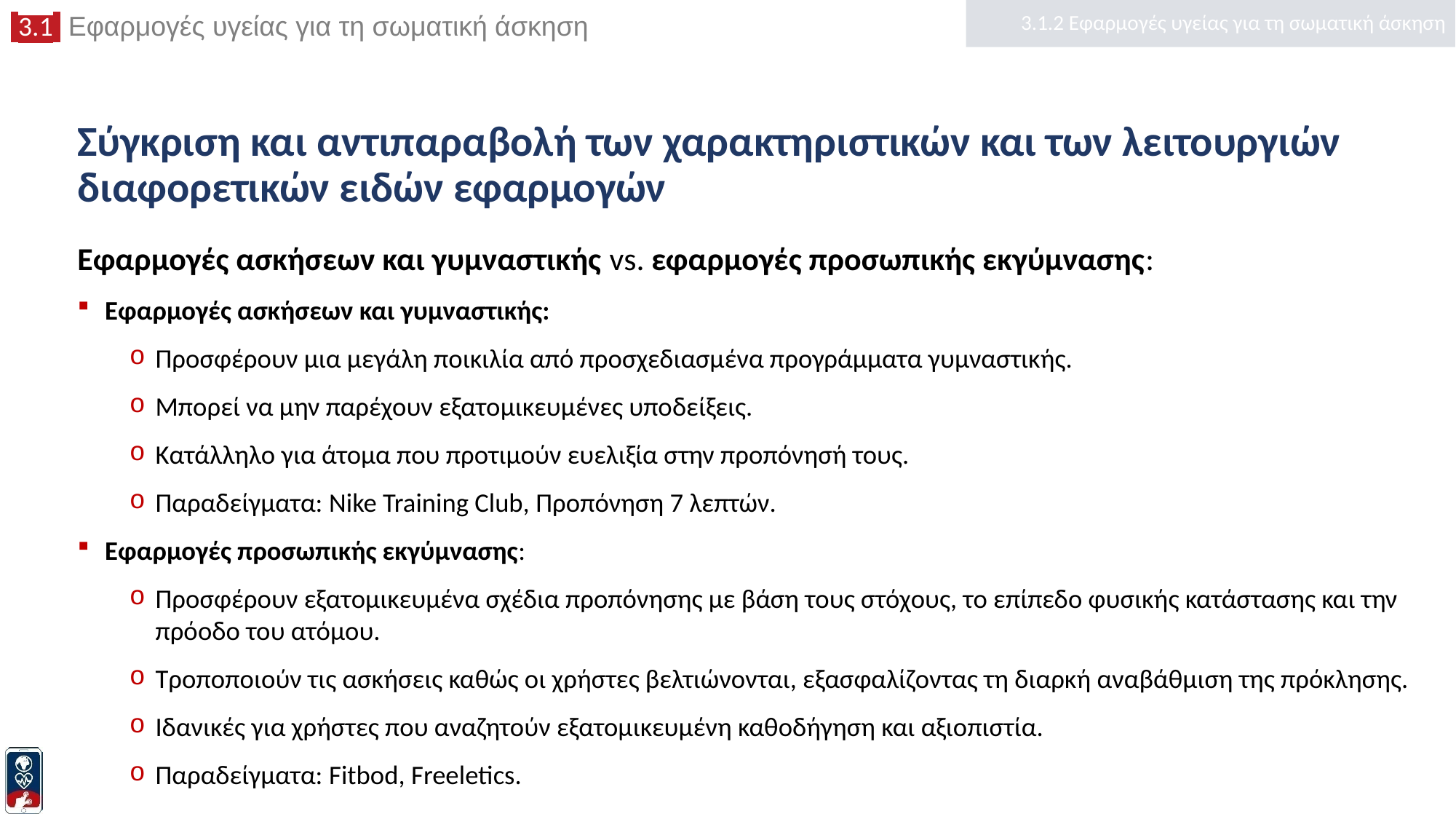

3.1.2 Εφαρμογές υγείας για τη σωματική άσκηση
# Σύγκριση και αντιπαραβολή των χαρακτηριστικών και των λειτουργιών διαφορετικών ειδών εφαρμογών
Εφαρμογές ασκήσεων και γυμναστικής vs. εφαρμογές προσωπικής εκγύμνασης:
Εφαρμογές ασκήσεων και γυμναστικής:
Προσφέρουν μια μεγάλη ποικιλία από προσχεδιασμένα προγράμματα γυμναστικής.
Μπορεί να μην παρέχουν εξατομικευμένες υποδείξεις.
Κατάλληλο για άτομα που προτιμούν ευελιξία στην προπόνησή τους.
Παραδείγματα: Nike Training Club, Προπόνηση 7 λεπτών.
Εφαρμογές προσωπικής εκγύμνασης:
Προσφέρουν εξατομικευμένα σχέδια προπόνησης με βάση τους στόχους, το επίπεδο φυσικής κατάστασης και την πρόοδο του ατόμου.
Τροποποιούν τις ασκήσεις καθώς οι χρήστες βελτιώνονται, εξασφαλίζοντας τη διαρκή αναβάθμιση της πρόκλησης.
Ιδανικές για χρήστες που αναζητούν εξατομικευμένη καθοδήγηση και αξιοπιστία.
Παραδείγματα: Fitbod, Freeletics.